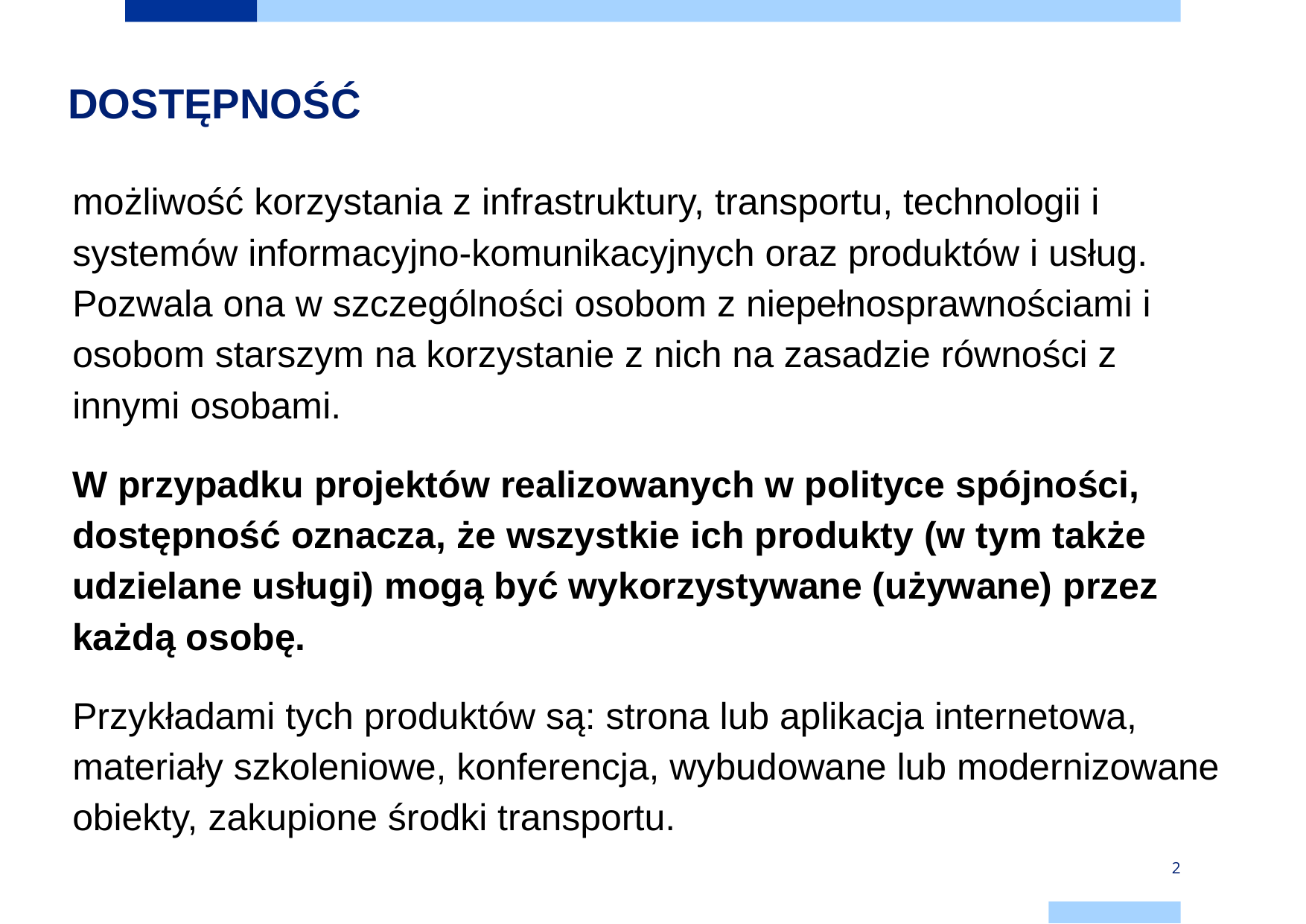

# DOSTĘPNOŚĆ
możliwość korzystania z infrastruktury, transportu, technologii i systemów informacyjno-komunikacyjnych oraz produktów i usług. Pozwala ona w szczególności osobom z niepełnosprawnościami i osobom starszym na korzystanie z nich na zasadzie równości z innymi osobami.
W przypadku projektów realizowanych w polityce spójności, dostępność oznacza, że wszystkie ich produkty (w tym także udzielane usługi) mogą być wykorzystywane (używane) przez każdą osobę.
Przykładami tych produktów są: strona lub aplikacja internetowa, materiały szkoleniowe, konferencja, wybudowane lub modernizowane obiekty, zakupione środki transportu.
2